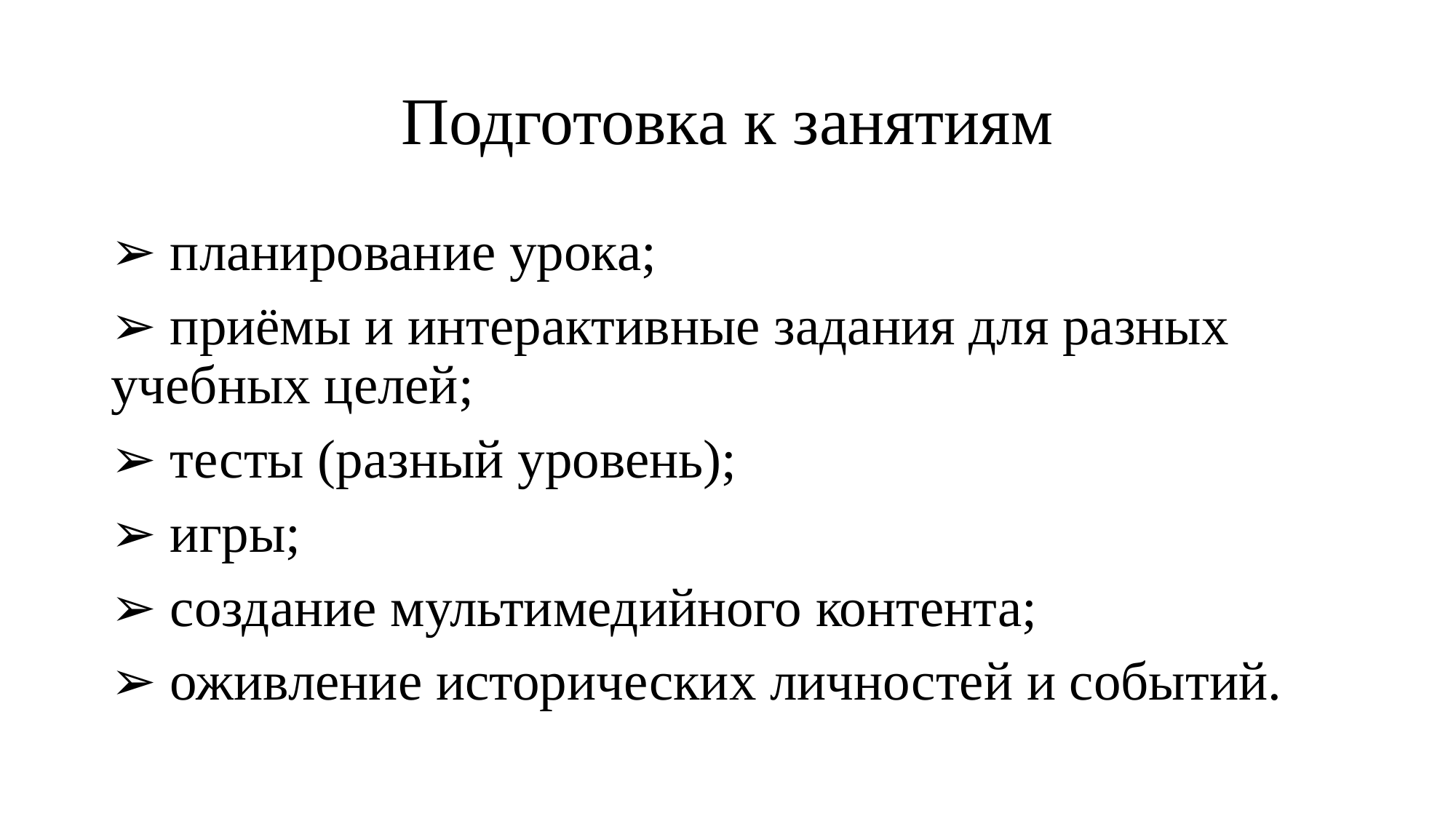

# Подготовка к занятиям
➢ планирование урока;
➢ приёмы и интерактивные задания для разных учебных целей;
➢ тесты (разный уровень);
➢ игры;
➢ создание мультимедийного контента;
➢ оживление исторических личностей и событий.